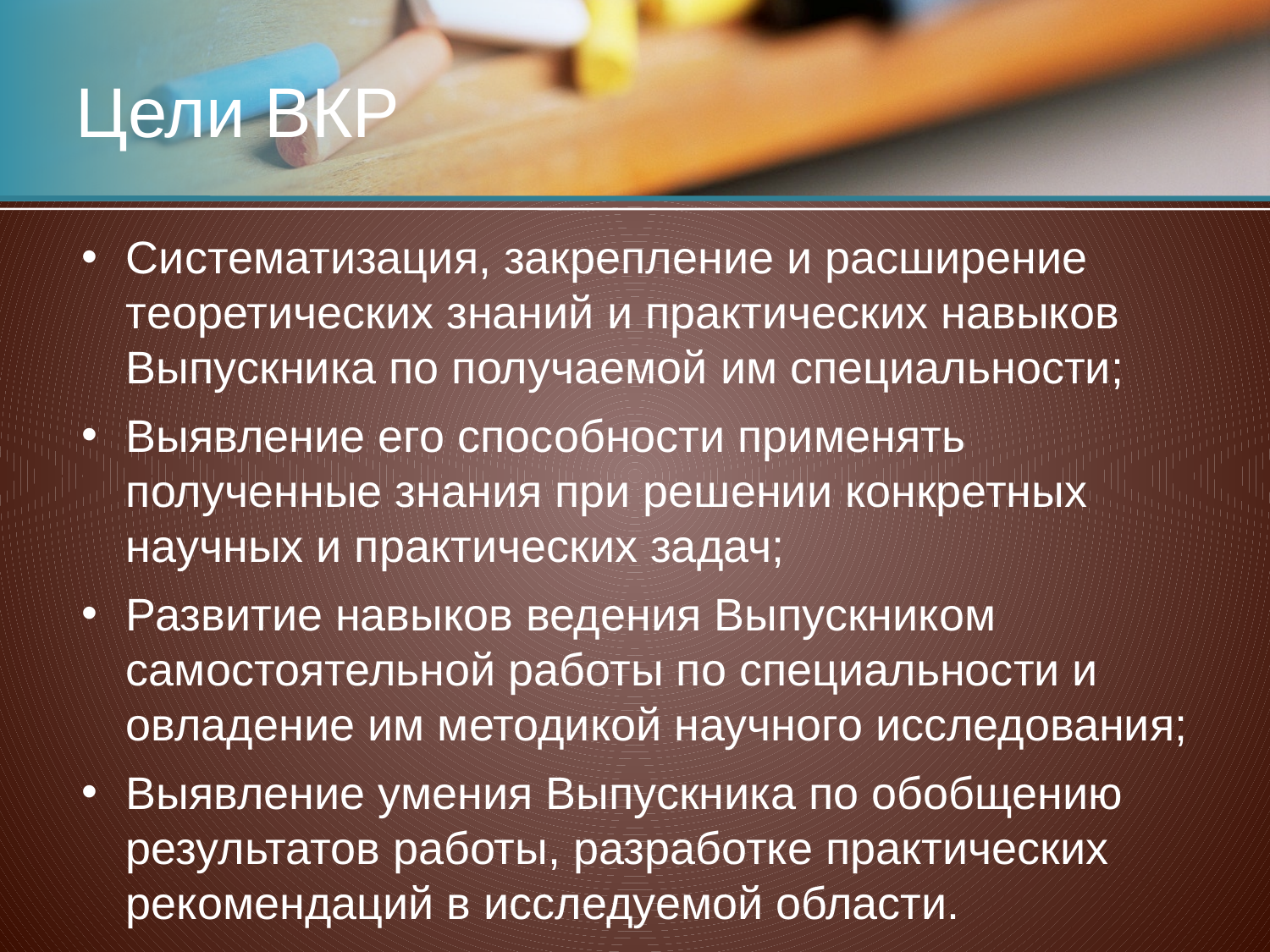

# Цели ВКР
Систематизация, закрепление и расширение теоретических знаний и практических навыков Выпускника по получаемой им специальности;
Выявление его способности применять полученные знания при решении конкретных научных и практических задач;
Развитие навыков ведения Выпускником самостоятельной работы по специальности и овладение им методикой научного исследования;
Выявление умения Выпускника по обобщению результатов работы, разработке практических рекомендаций в исследуемой области.